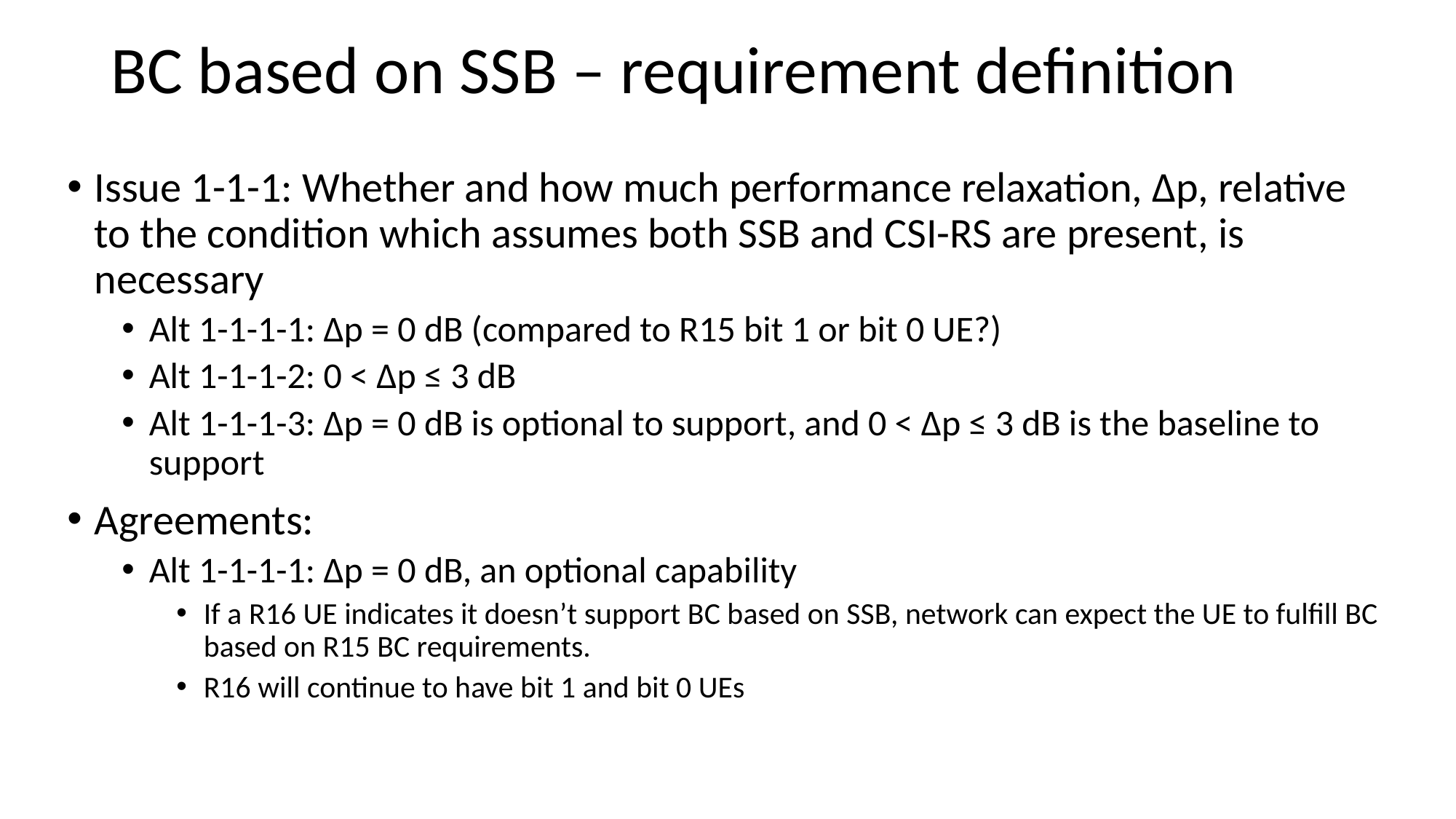

BC based on SSB – requirement definition
Issue 1-1-1: Whether and how much performance relaxation, ∆p, relative to the condition which assumes both SSB and CSI-RS are present, is necessary
Alt 1-1-1-1: ∆p = 0 dB (compared to R15 bit 1 or bit 0 UE?)
Alt 1-1-1-2: 0 < ∆p ≤ 3 dB
Alt 1-1-1-3: ∆p = 0 dB is optional to support, and 0 < ∆p ≤ 3 dB is the baseline to support
Agreements:
Alt 1-1-1-1: ∆p = 0 dB, an optional capability
If a R16 UE indicates it doesn’t support BC based on SSB, network can expect the UE to fulfill BC based on R15 BC requirements.
R16 will continue to have bit 1 and bit 0 UEs